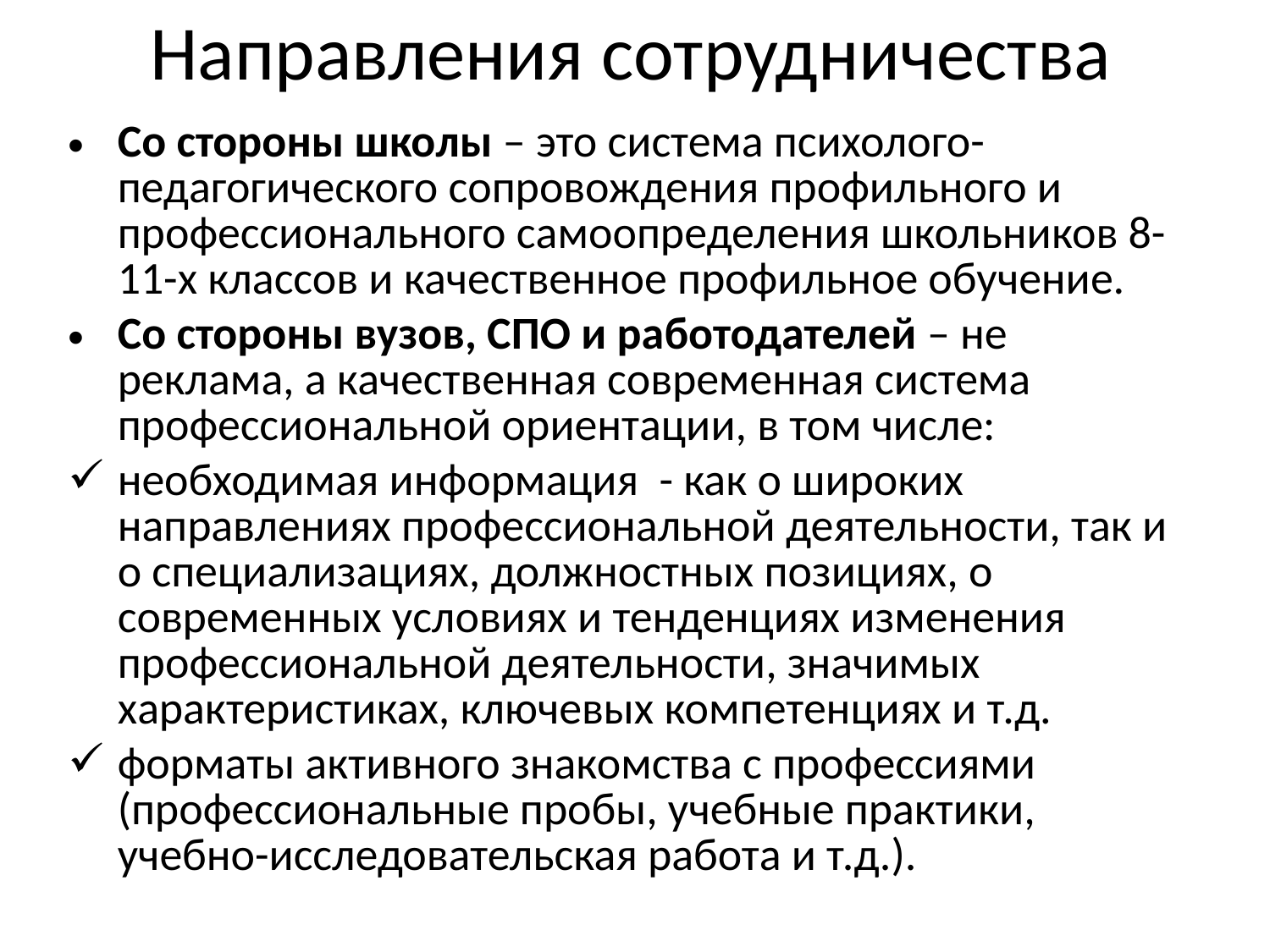

# Направления сотрудничества
Со стороны школы – это система психолого-педагогического сопровождения профильного и профессионального самоопределения школьников 8-11-х классов и качественное профильное обучение.
Со стороны вузов, СПО и работодателей – не реклама, а качественная современная система профессиональной ориентации, в том числе:
необходимая информация  - как о широких направлениях профессиональной деятельности, так и о специализациях, должностных позициях, о современных условиях и тенденциях изменения профессиональной деятельности, значимых характеристиках, ключевых компетенциях и т.д.
форматы активного знакомства с профессиями (профессиональные пробы, учебные практики, учебно-исследовательская работа и т.д.).